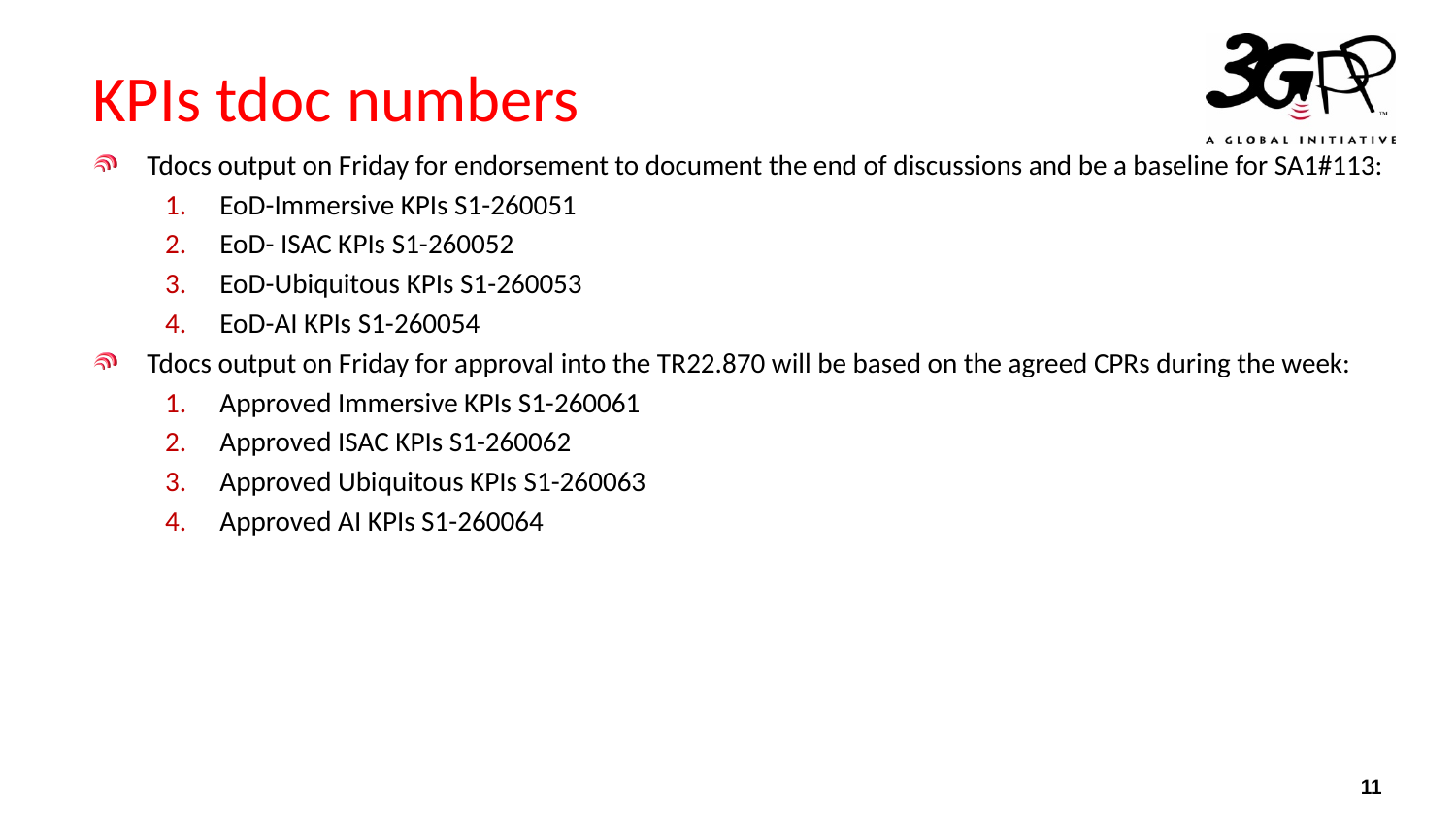

# KPIs tdoc numbers
Tdocs output on Friday for endorsement to document the end of discussions and be a baseline for SA1#113:
EoD-Immersive KPIs S1-260051
EoD- ISAC KPIs S1-260052
EoD-Ubiquitous KPIs S1-260053
EoD-AI KPIs S1-260054
Tdocs output on Friday for approval into the TR22.870 will be based on the agreed CPRs during the week:
Approved Immersive KPIs S1-260061
Approved ISAC KPIs S1-260062
Approved Ubiquitous KPIs S1-260063
Approved AI KPIs S1-260064